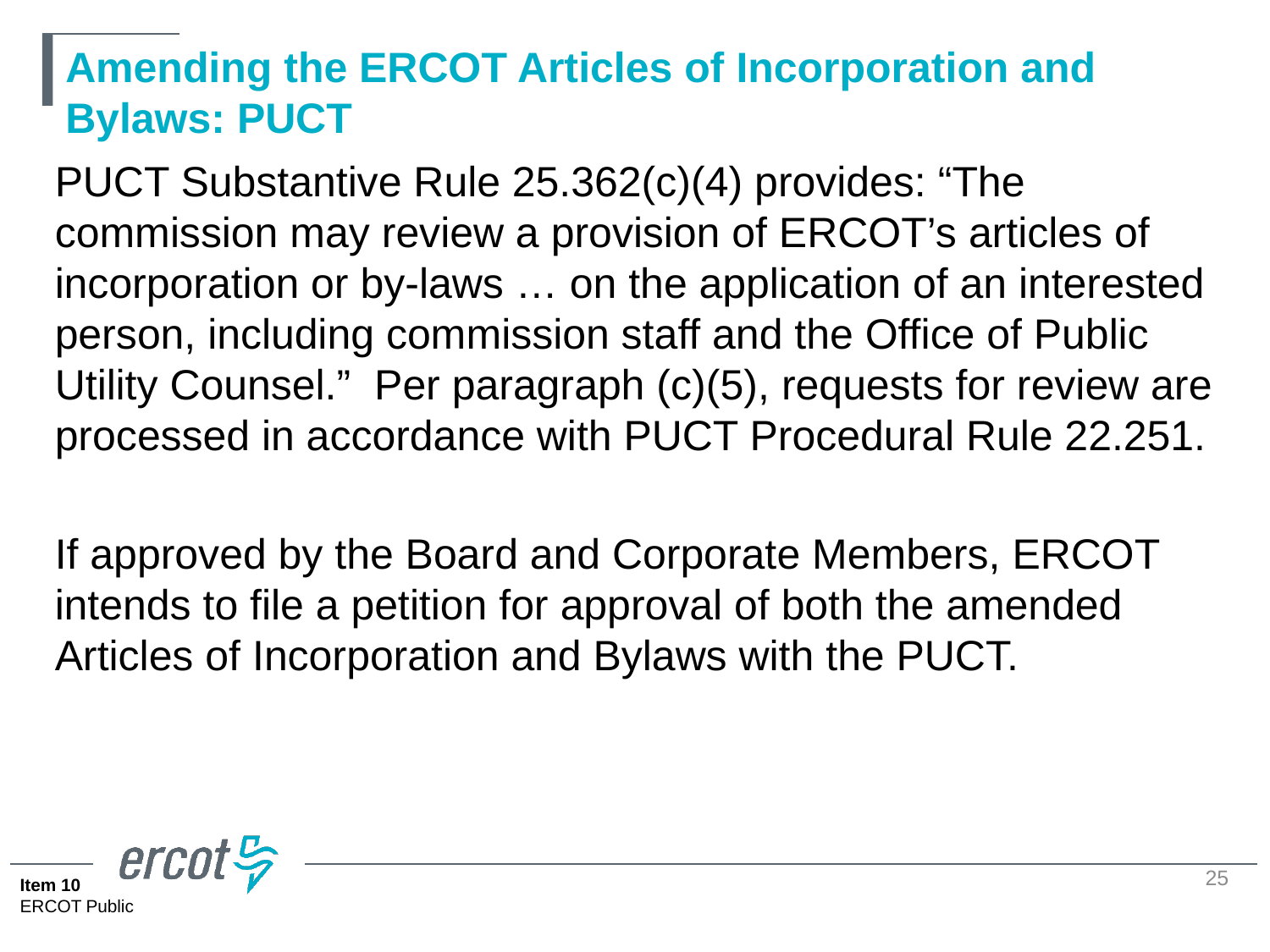

# Amending the ERCOT Articles of Incorporation and Bylaws: PUCT
PUCT Substantive Rule 25.362(c)(4) provides: “The commission may review a provision of ERCOT’s articles of incorporation or by-laws … on the application of an interested person, including commission staff and the Office of Public Utility Counsel.”  Per paragraph (c)(5), requests for review are processed in accordance with PUCT Procedural Rule 22.251.

If approved by the Board and Corporate Members, ERCOT intends to file a petition for approval of both the amended Articles of Incorporation and Bylaws with the PUCT.
25